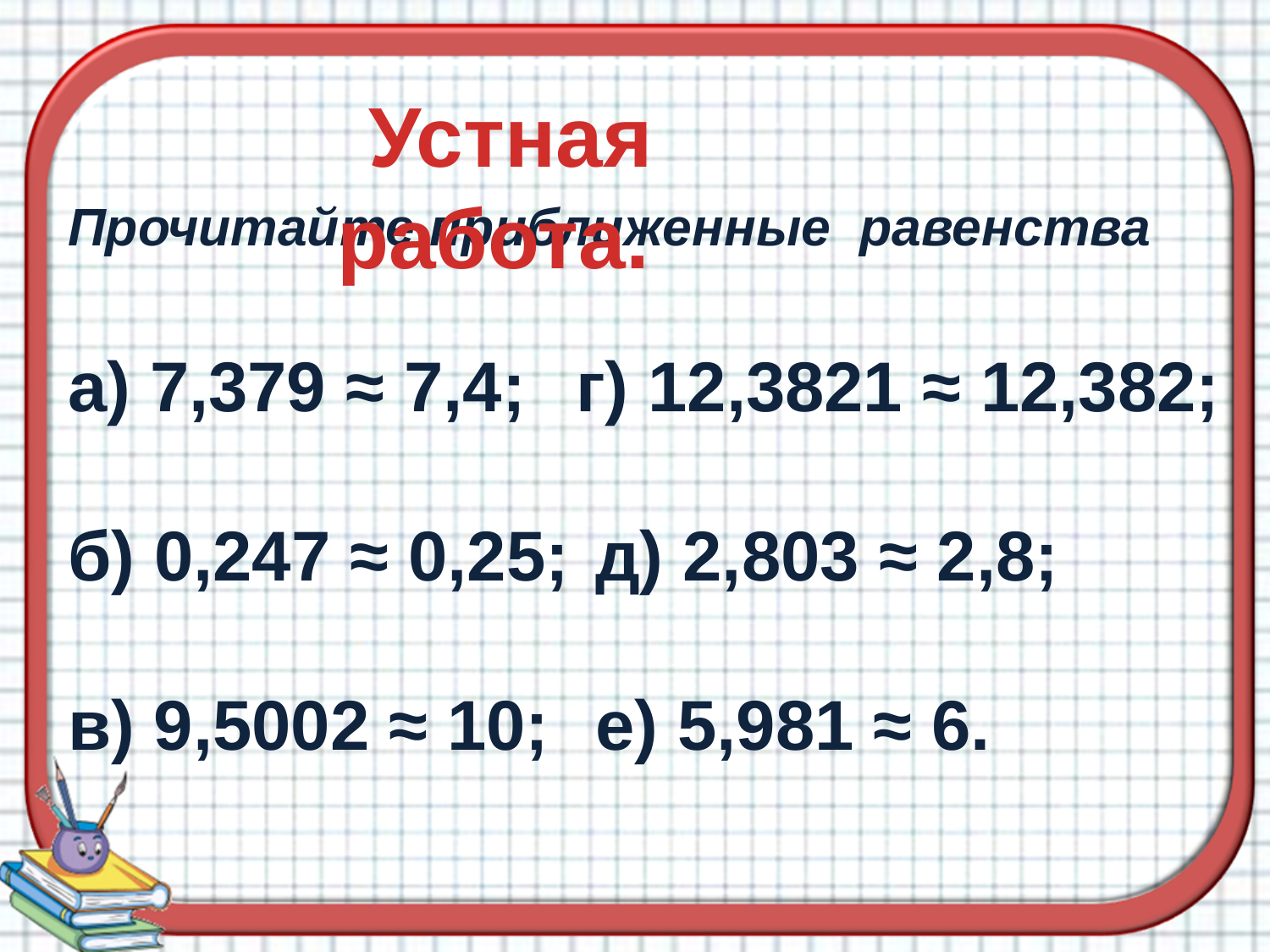

Устная работа.
Прочитайте приближенные  равенства

а) 7,379 ≈ 7,4;	г) 12,3821 ≈ 12,382;

б) 0,247 ≈ 0,25;	 д) 2,803 ≈ 2,8;

в) 9,5002 ≈ 10;	 е) 5,981 ≈ 6.